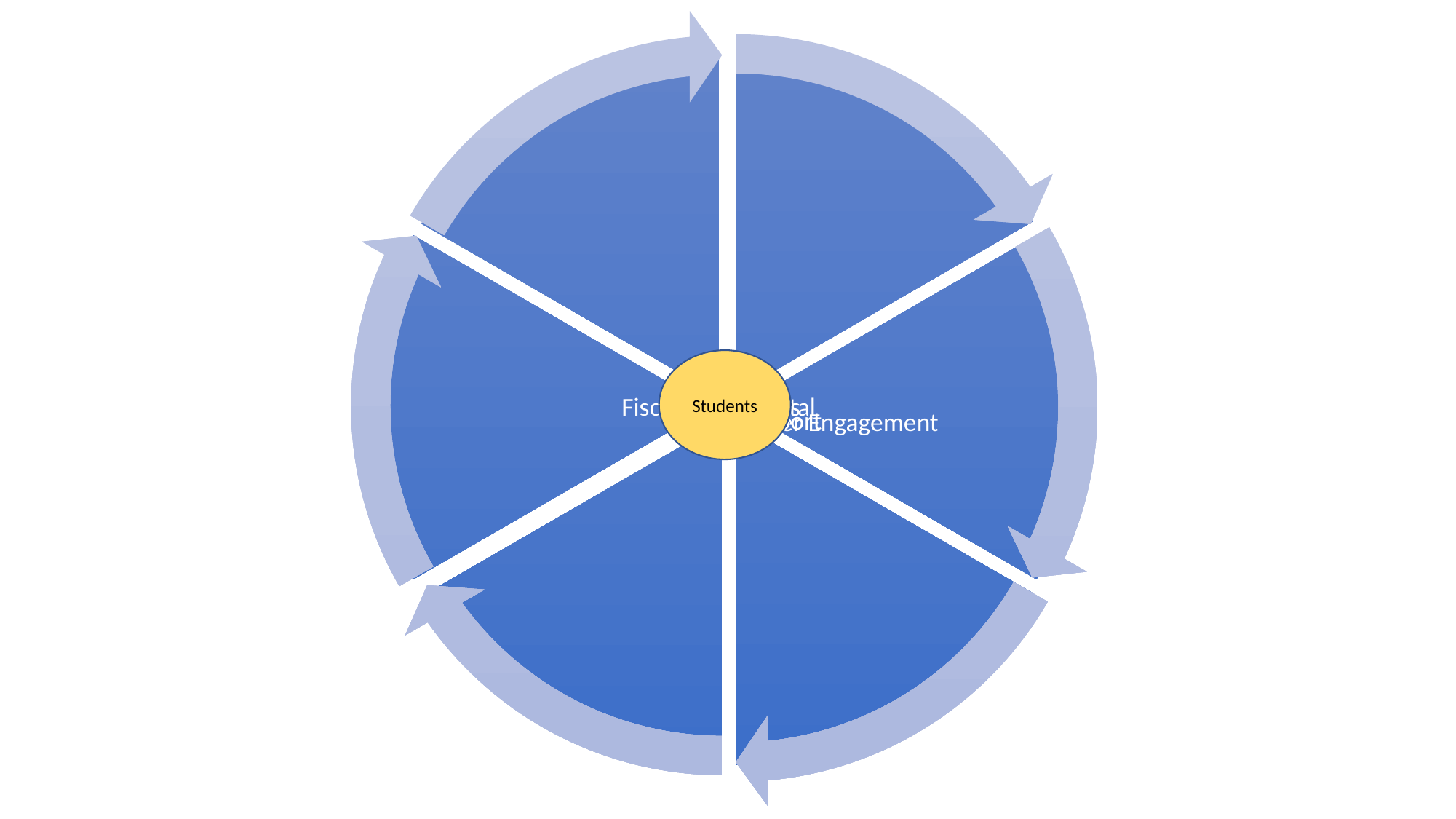

Academics
Human Capital
Student Support
Communication Stakeholder Engagement
Fiscal Operations
Facilities
Students